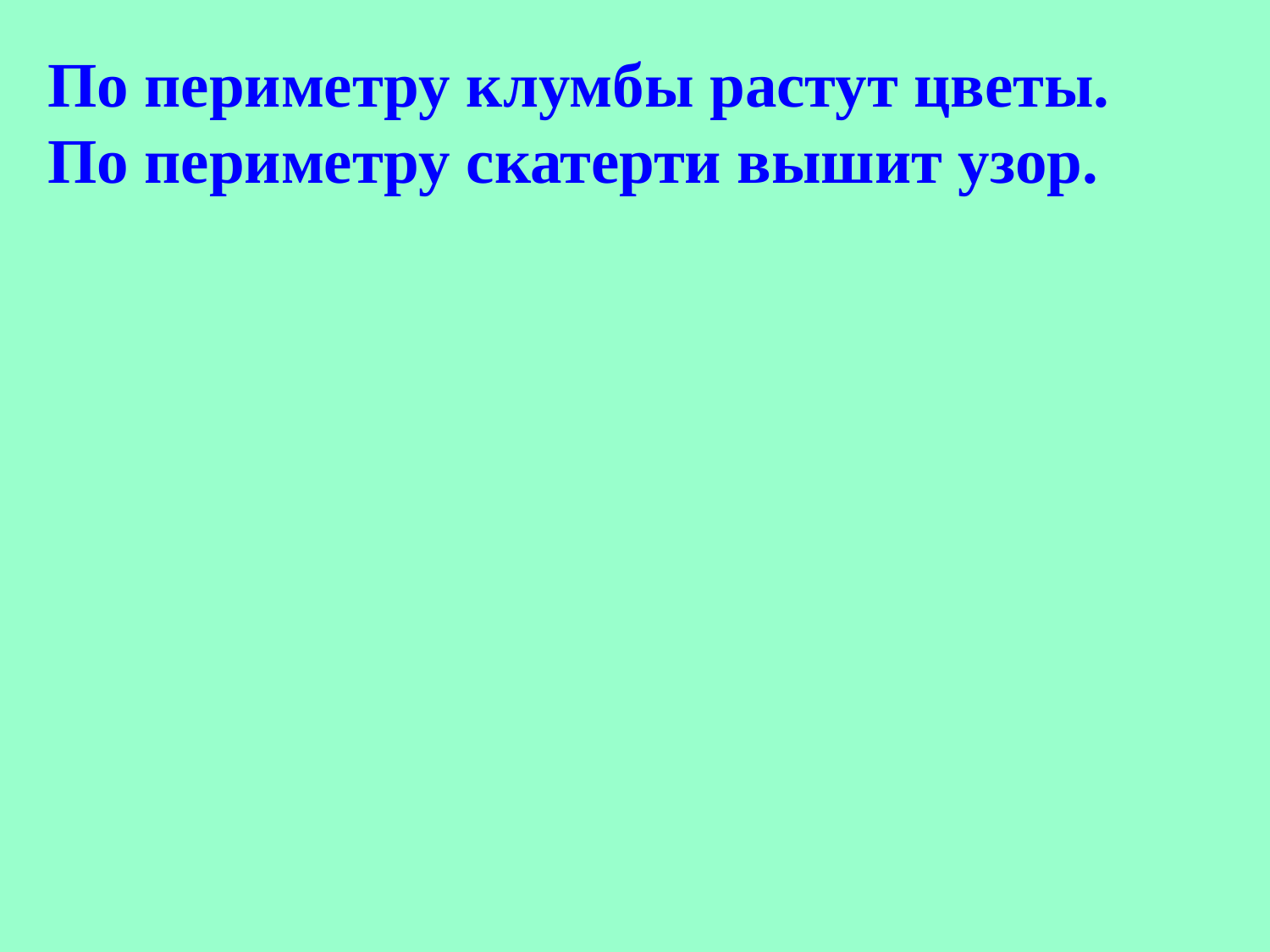

По периметру клумбы растут цветы.
По периметру скатерти вышит узор.